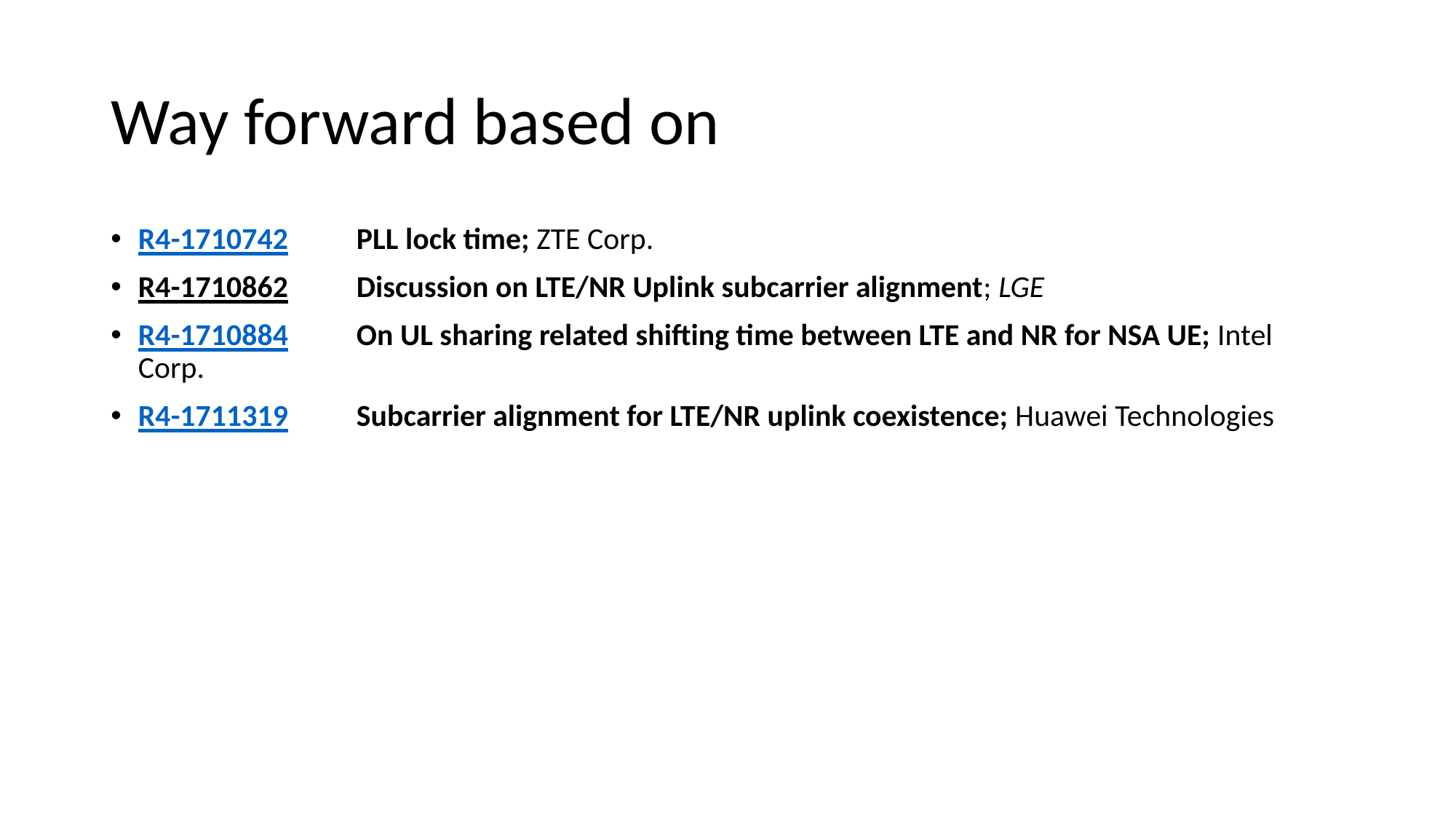

# Way forward based on
R4-1710742	PLL lock time; ZTE Corp.
R4-1710862	Discussion on LTE/NR Uplink subcarrier alignment; LGE
R4-1710884	On UL sharing related shifting time between LTE and NR for NSA UE; Intel Corp.
R4-1711319	Subcarrier alignment for LTE/NR uplink coexistence; Huawei Technologies